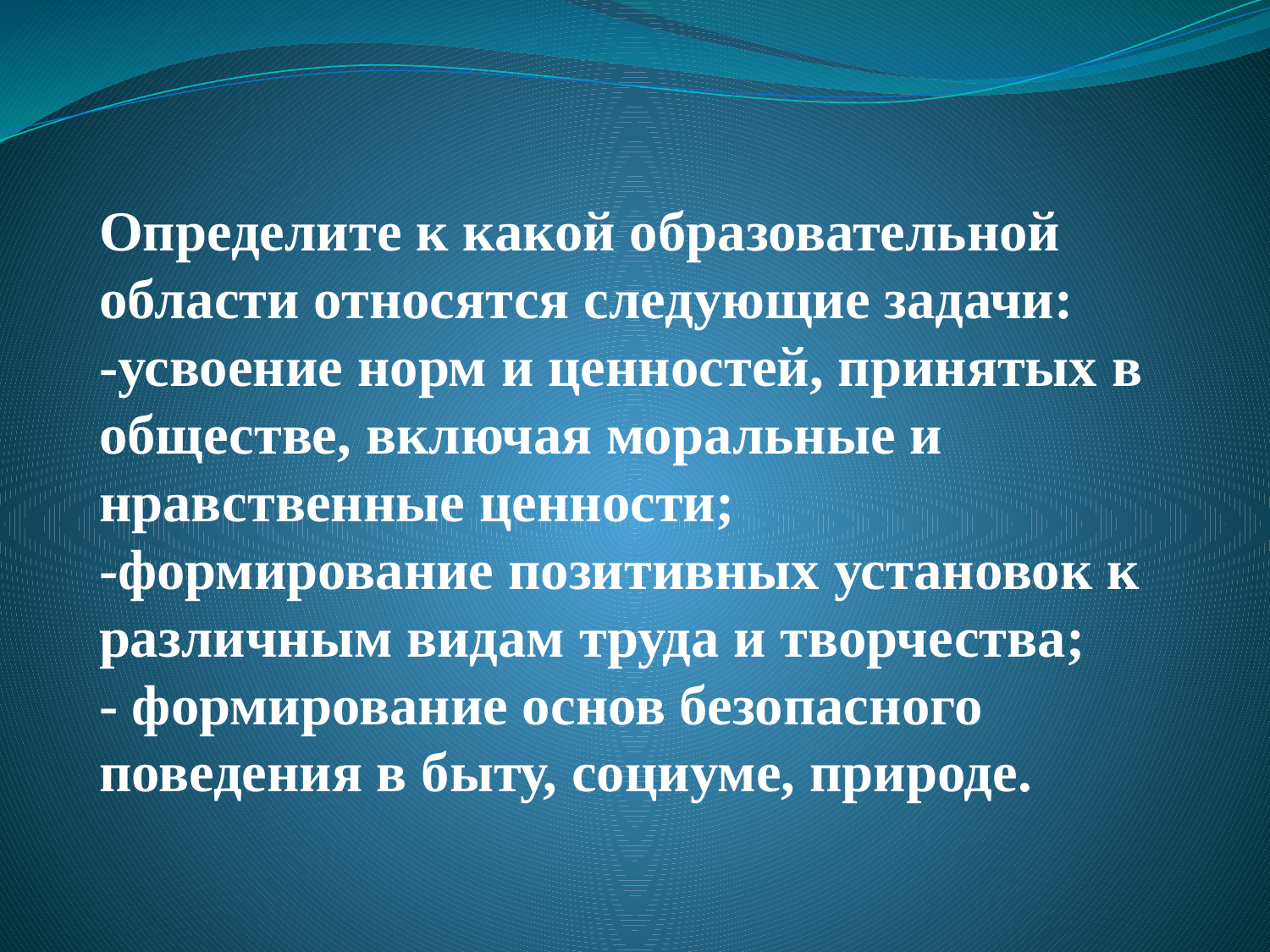

# Определите к какой образовательной области относятся следующие задачи: -усвоение норм и ценностей, принятых в обществе, включая моральные и нравственные ценности; -формирование позитивных установок к различным видам труда и творчества; - формирование основ безопасного поведения в быту, социуме, природе.